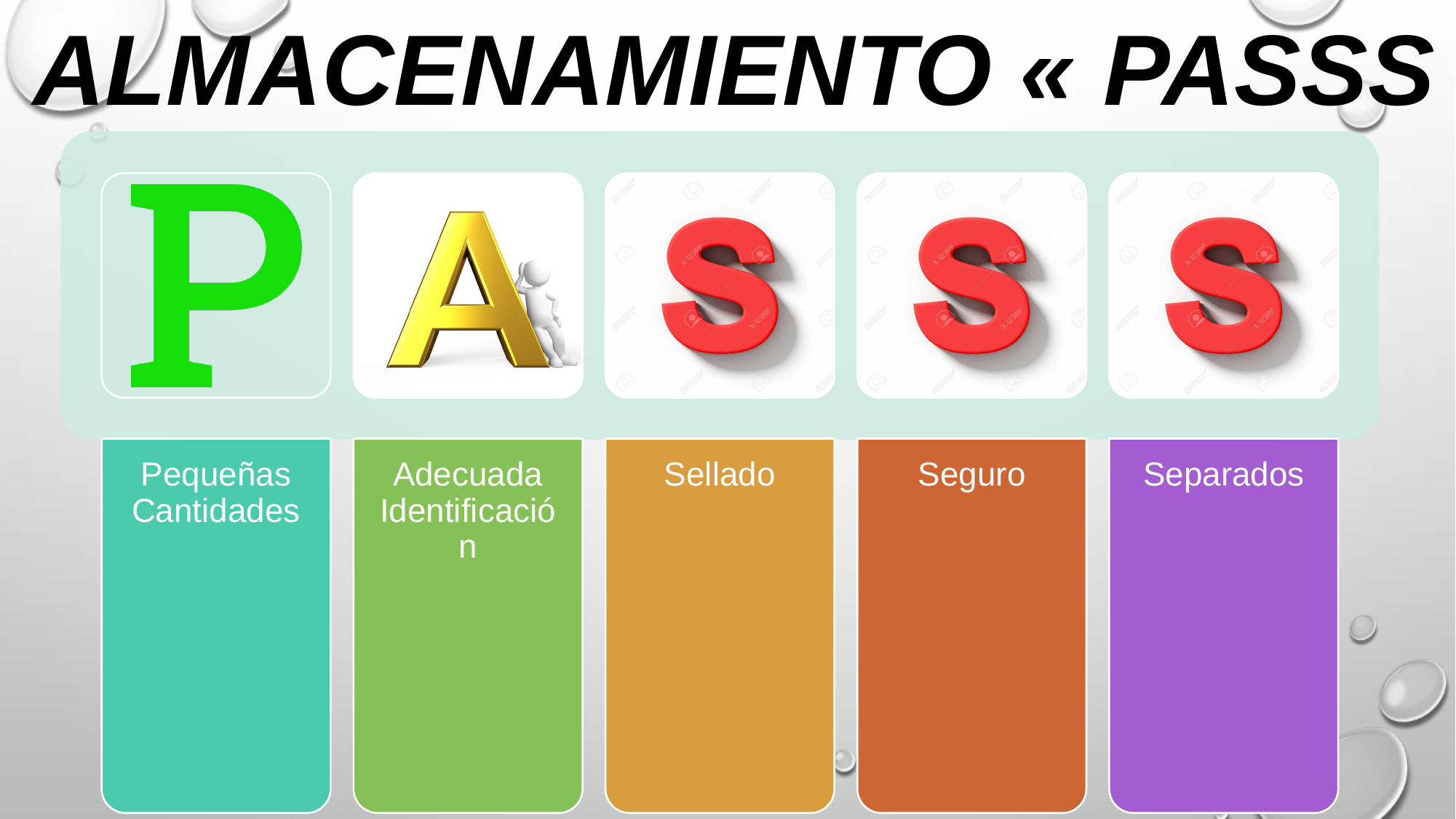

ALMACENAMIENTO « PASSS »
Pequeñas Cantidades
Adecuada Identificación
Sellado
Seguro
Separados